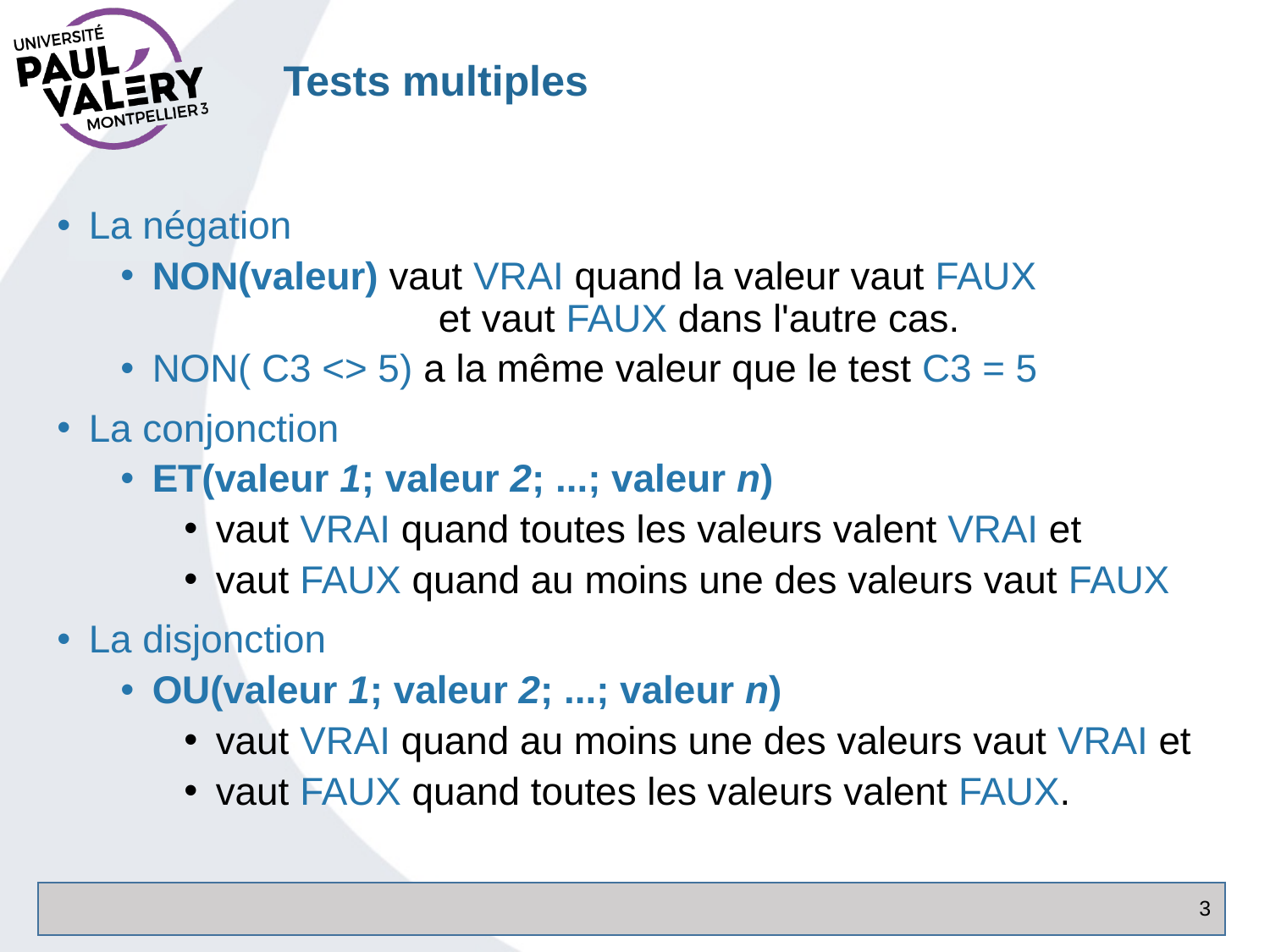

# Tests multiples
La négation
NON(valeur) vaut VRAI quand la valeur vaut FAUX
		   et vaut FAUX dans l'autre cas.
NON( C3 <> 5) a la même valeur que le test C3 = 5
La conjonction
ET(valeur 1; valeur 2; ...; valeur n)
vaut VRAI quand toutes les valeurs valent VRAI et
vaut FAUX quand au moins une des valeurs vaut FAUX
La disjonction
OU(valeur 1; valeur 2; ...; valeur n)
vaut VRAI quand au moins une des valeurs vaut VRAI et
vaut FAUX quand toutes les valeurs valent FAUX.

3